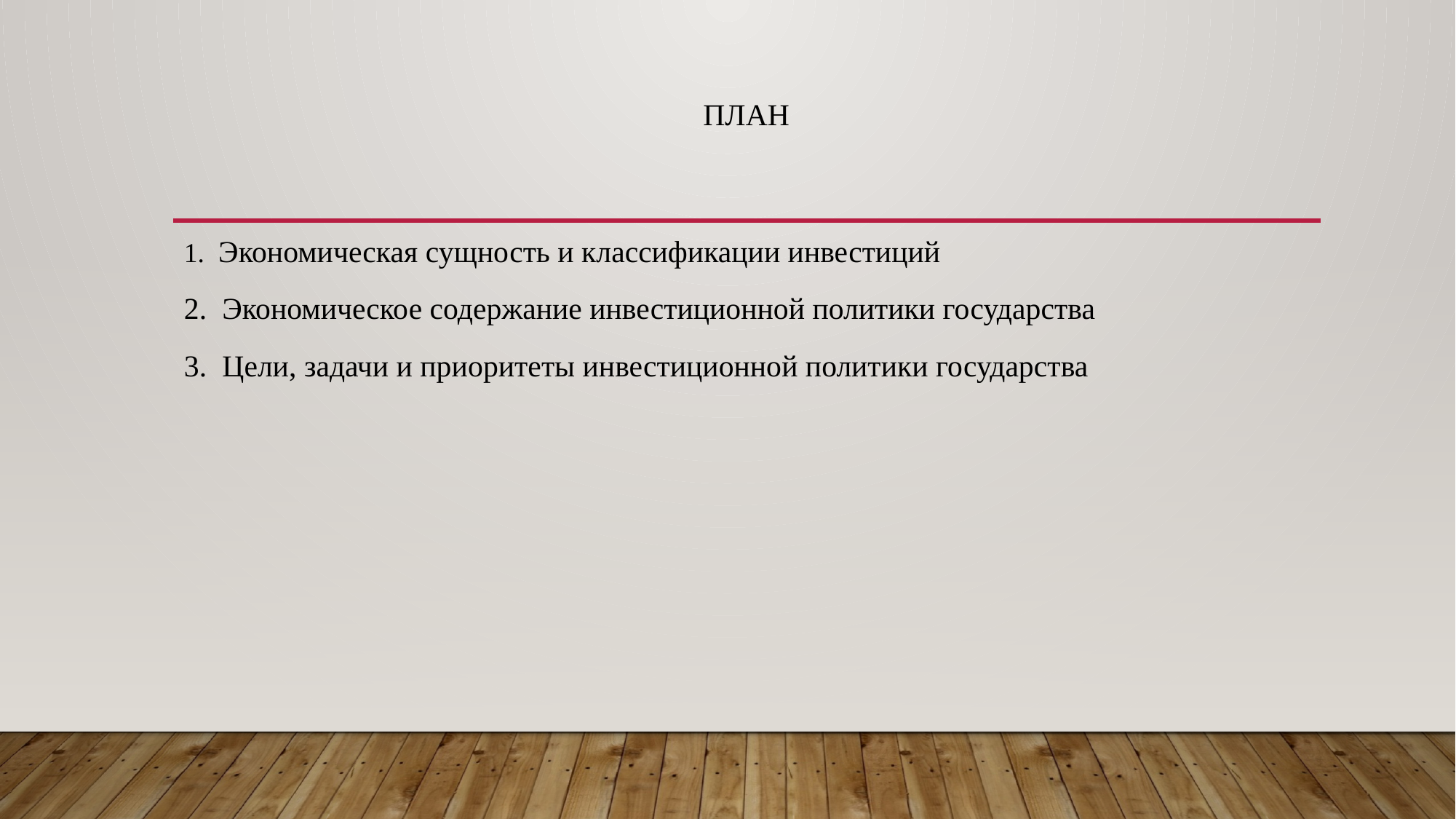

# ПЛАН
1.  Экономическая сущность и классификации инвестиций
2.  Экономическое содержание инвестиционной политики государства
3.  Цели, задачи и приоритеты инвестиционной политики государства